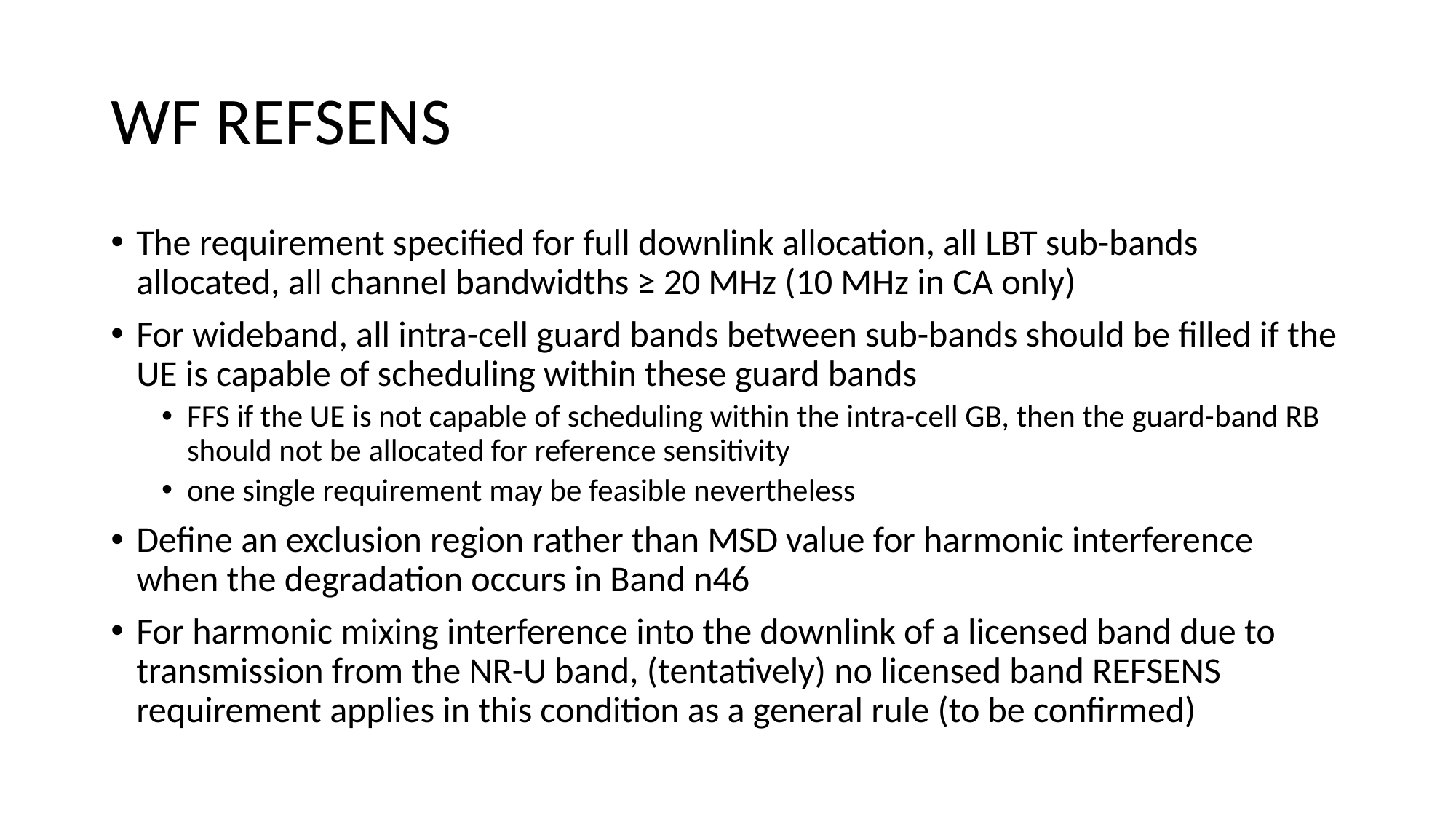

# WF REFSENS
The requirement specified for full downlink allocation, all LBT sub-bands allocated, all channel bandwidths ≥ 20 MHz (10 MHz in CA only)
For wideband, all intra-cell guard bands between sub-bands should be filled if the UE is capable of scheduling within these guard bands
FFS if the UE is not capable of scheduling within the intra-cell GB, then the guard-band RB should not be allocated for reference sensitivity
one single requirement may be feasible nevertheless
Define an exclusion region rather than MSD value for harmonic interference when the degradation occurs in Band n46
For harmonic mixing interference into the downlink of a licensed band due to transmission from the NR-U band, (tentatively) no licensed band REFSENS requirement applies in this condition as a general rule (to be confirmed)